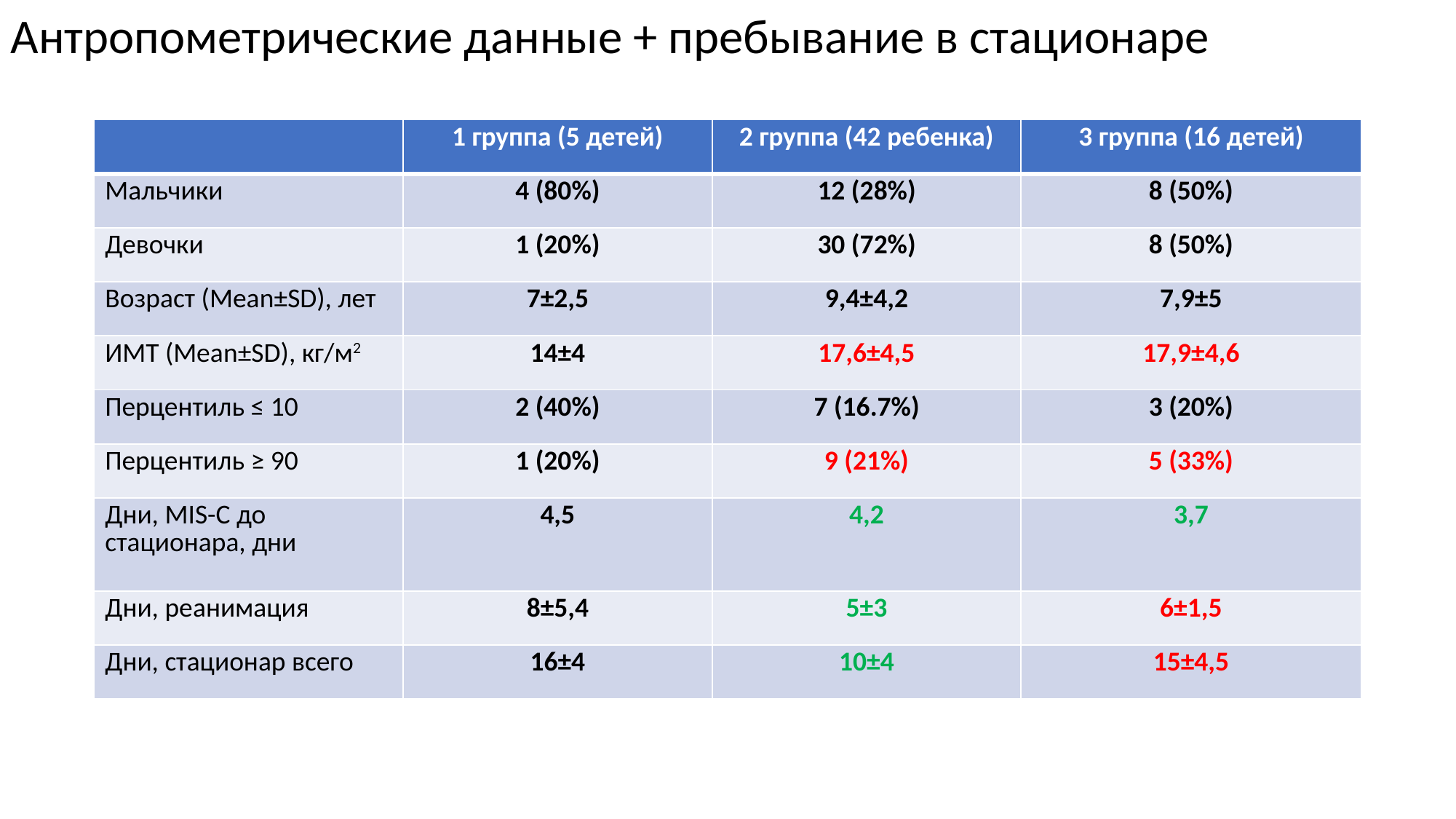

Антропометрические данные + пребывание в стационаре
|  | 1 группа (5 детей) | 2 группа (42 ребенка) | 3 группа (16 детей) |
| --- | --- | --- | --- |
| Мальчики | 4 (80%) | 12 (28%) | 8 (50%) |
| Девочки | 1 (20%) | 30 (72%) | 8 (50%) |
| Возраст (Mean±SD), лет | 7±2,5 | 9,4±4,2 | 7,9±5 |
| ИМТ (Mean±SD), кг/м2 | 14±4 | 17,6±4,5 | 17,9±4,6 |
| Перцентиль ≤ 10 | 2 (40%) | 7 (16.7%) | 3 (20%) |
| Перцентиль ≥ 90 | 1 (20%) | 9 (21%) | 5 (33%) |
| Дни, MIS-C до стационара, дни | 4,5 | 4,2 | 3,7 |
| Дни, реанимация | 8±5,4 | 5±3 | 6±1,5 |
| Дни, стационар всего | 16±4 | 10±4 | 15±4,5 |